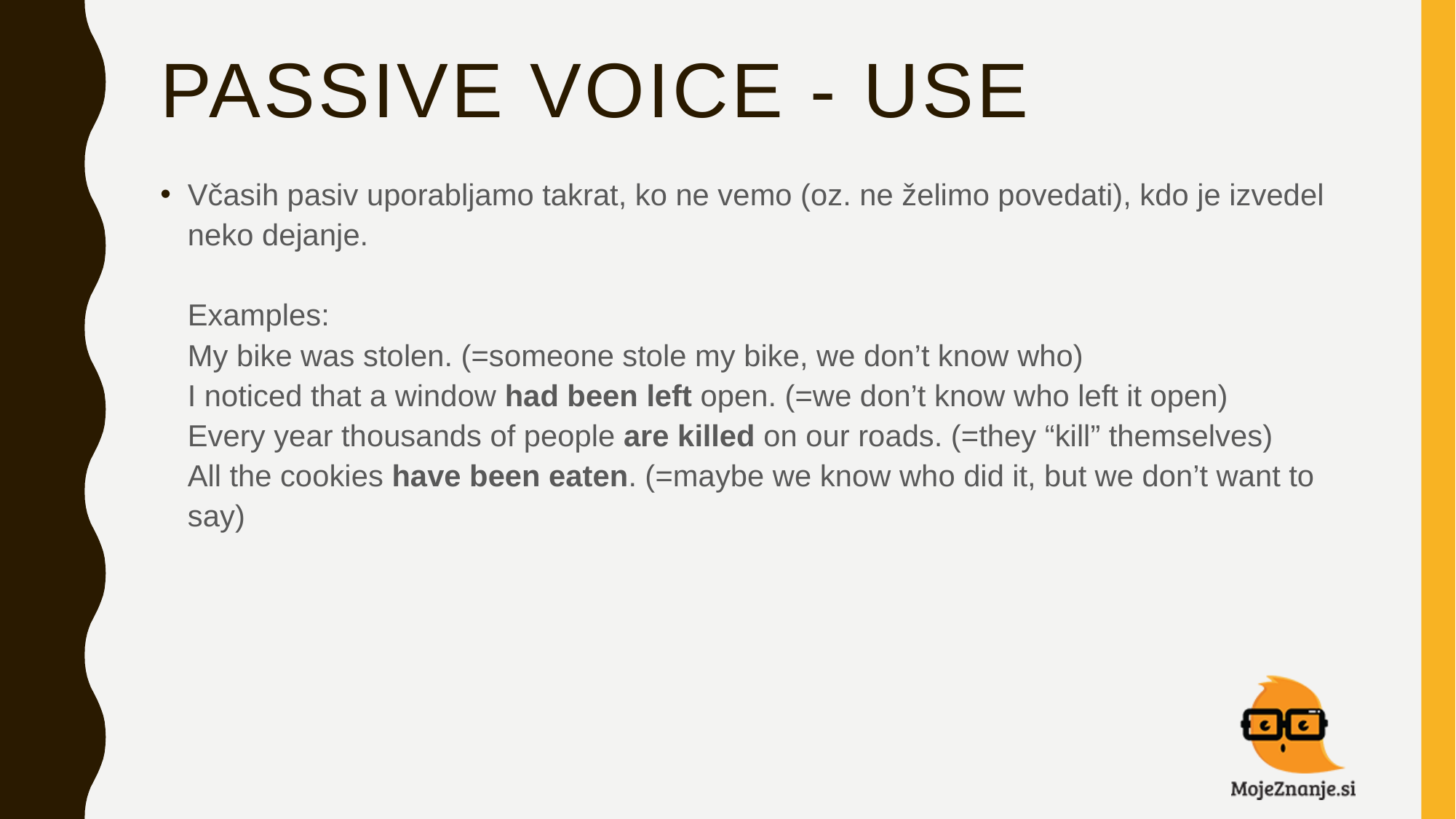

# PASSIVE VOICE - USE
Včasih pasiv uporabljamo takrat, ko ne vemo (oz. ne želimo povedati), kdo je izvedel neko dejanje.
Examples:
My bike was stolen. (=someone stole my bike, we don’t know who)
I noticed that a window had been left open. (=we don’t know who left it open)
Every year thousands of people are killed on our roads. (=they “kill” themselves)
All the cookies have been eaten. (=maybe we know who did it, but we don’t want to say)